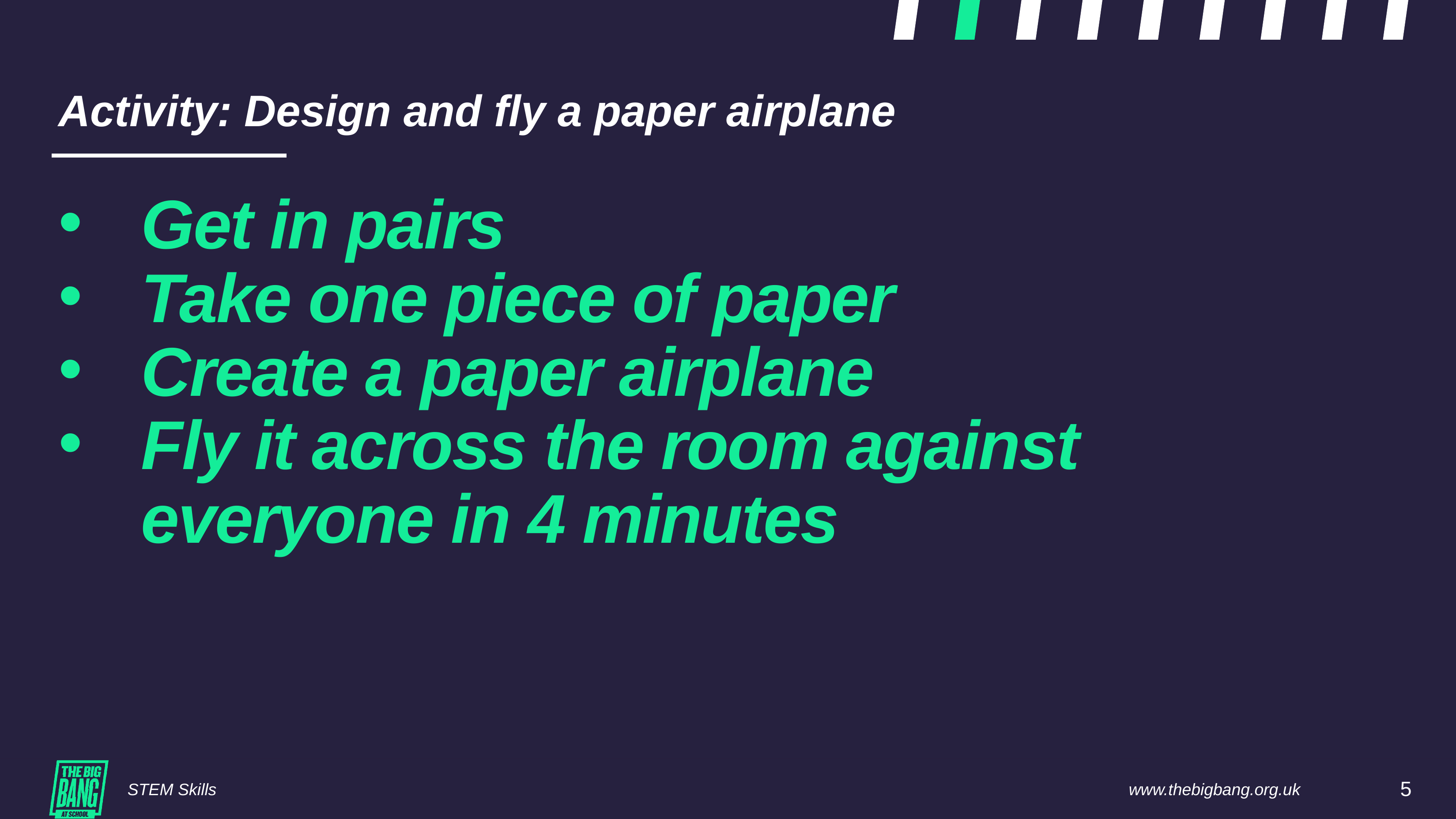

Activity: Design and fly a paper airplane
Get in pairs
Take one piece of paper
Create a paper airplane
Fly it across the room against everyone in 4 minutes